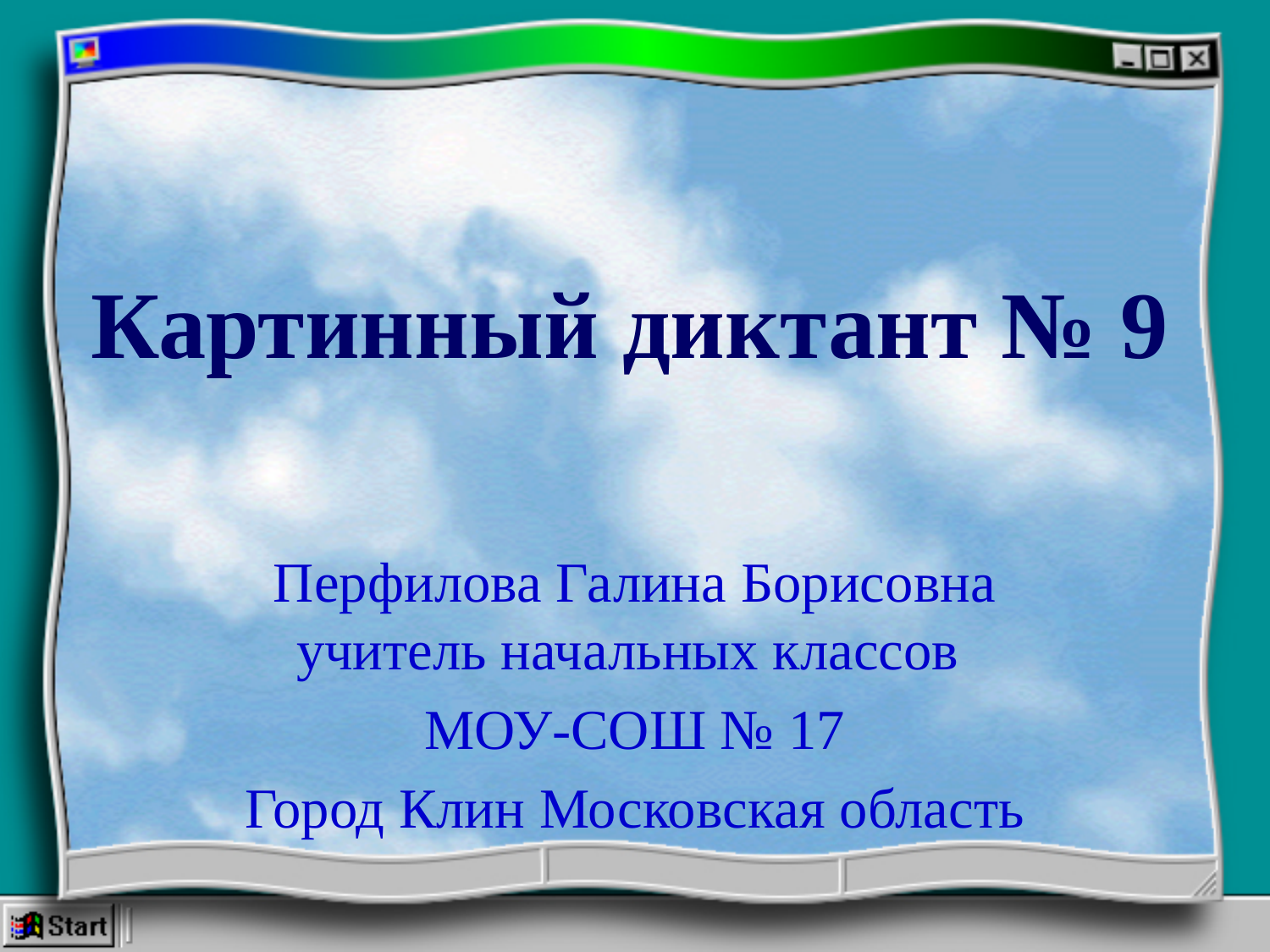

# Картинный диктант № 9
Перфилова Галина Борисовна учитель начальных классов
МОУ-СОШ № 17
Город Клин Московская область